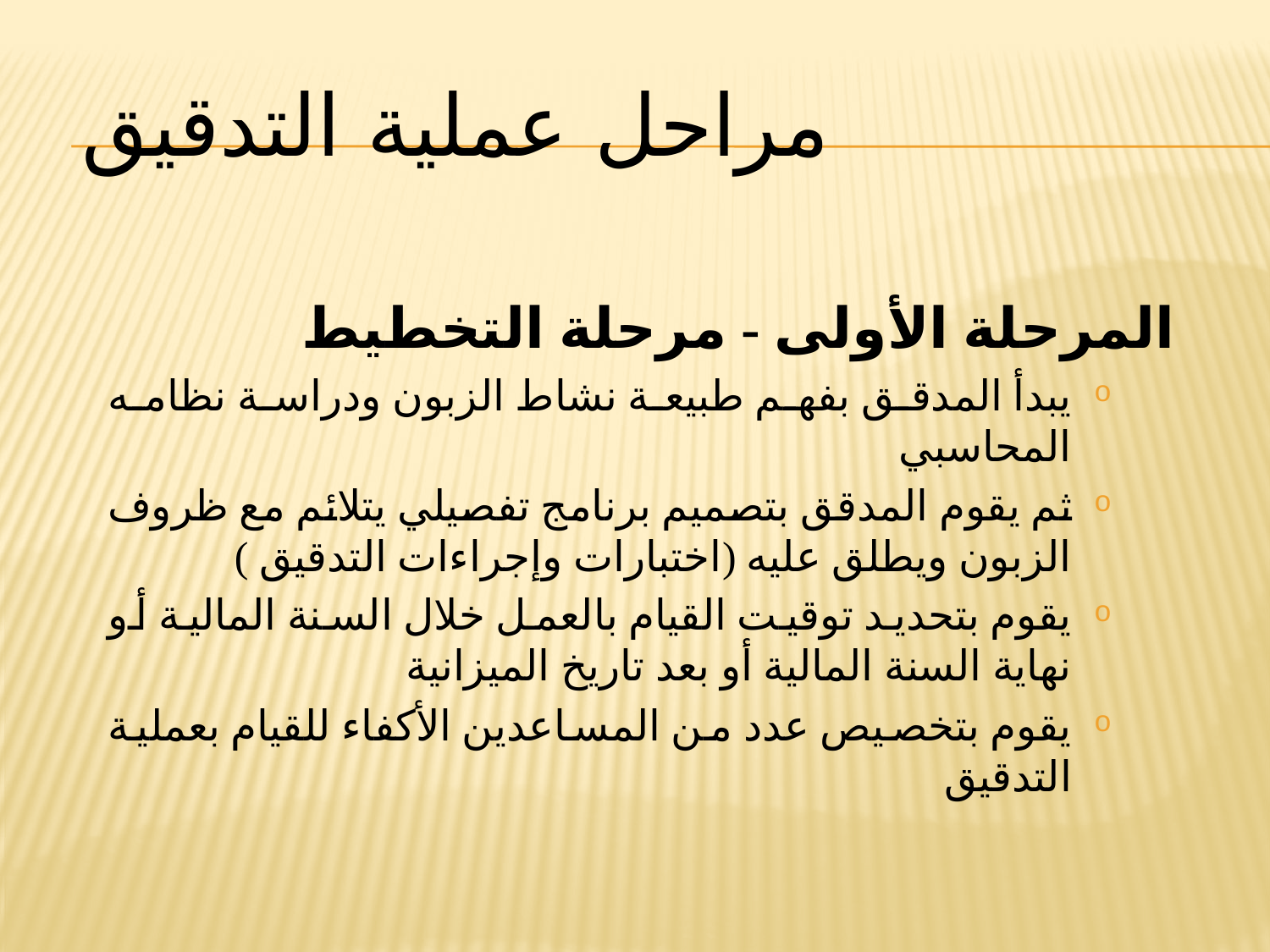

# مراحل عملية التدقيق
المرحلة الأولى - مرحلة التخطيط
يبدأ المدقق بفهم طبيعة نشاط الزبون ودراسة نظامه المحاسبي
ثم يقوم المدقق بتصميم برنامج تفصيلي يتلائم مع ظروف الزبون ويطلق عليه (اختبارات وإجراءات التدقيق )
يقوم بتحديد توقيت القيام بالعمل خلال السنة المالية أو نهاية السنة المالية أو بعد تاريخ الميزانية
يقوم بتخصيص عدد من المساعدين الأكفاء للقيام بعملية التدقيق